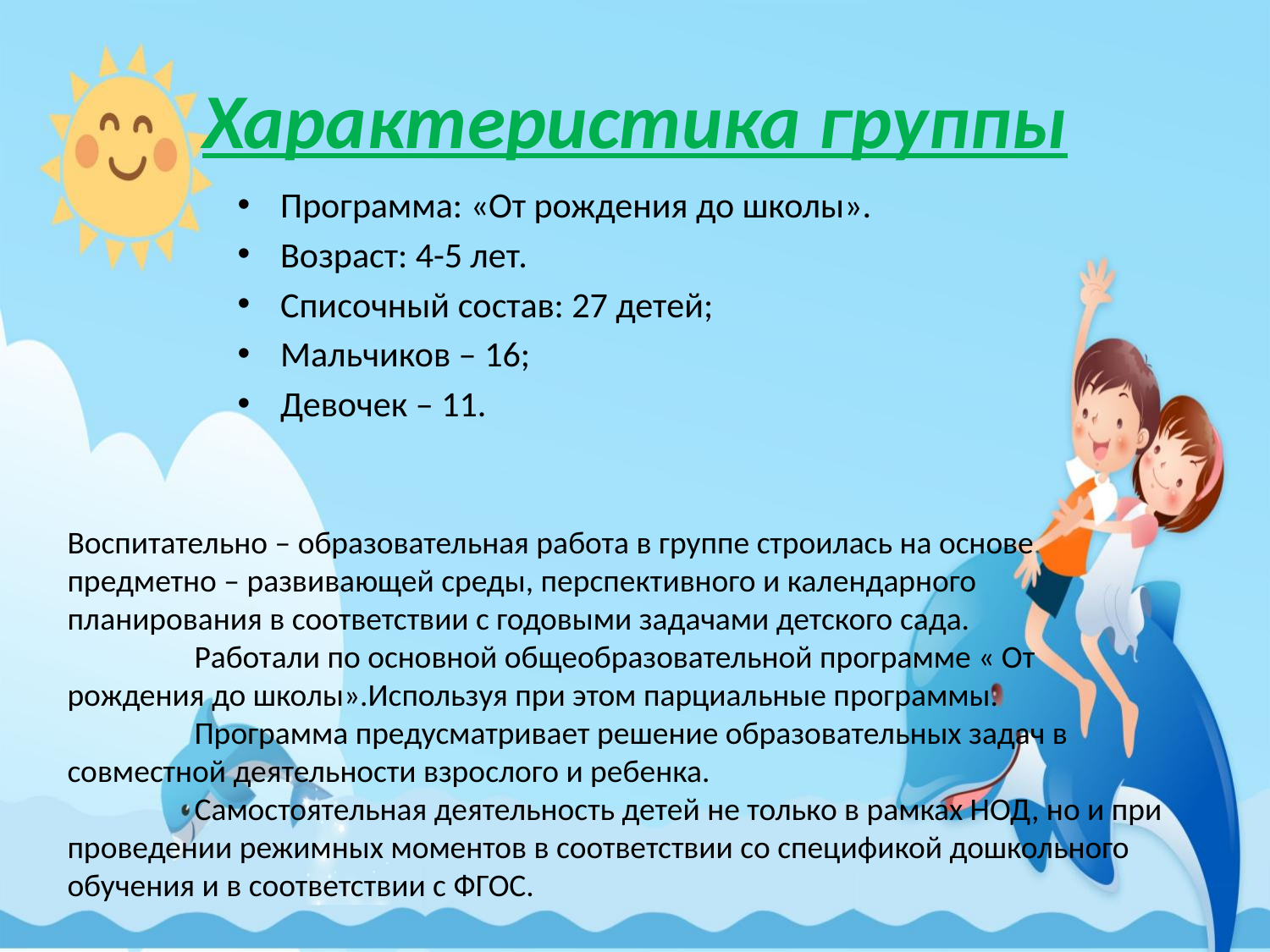

# Характеристика группы
Программа: «От рождения до школы».
Возраст: 4-5 лет.
Списочный состав: 27 детей;
Мальчиков – 16;
Девочек – 11.
Воспитательно – образовательная работа в группе строилась на основе предметно – развивающей среды, перспективного и календарного планирования в соответствии с годовыми задачами детского сада.
	Работали по основной общеобразовательной программе « От рождения до школы».Используя при этом парциальные программы.
	Программа предусматривает решение образовательных задач в совместной деятельности взрослого и ребенка.
	Самостоятельная деятельность детей не только в рамках НОД, но и при проведении режимных моментов в соответствии со спецификой дошкольного  обучения и в соответствии с ФГОС.